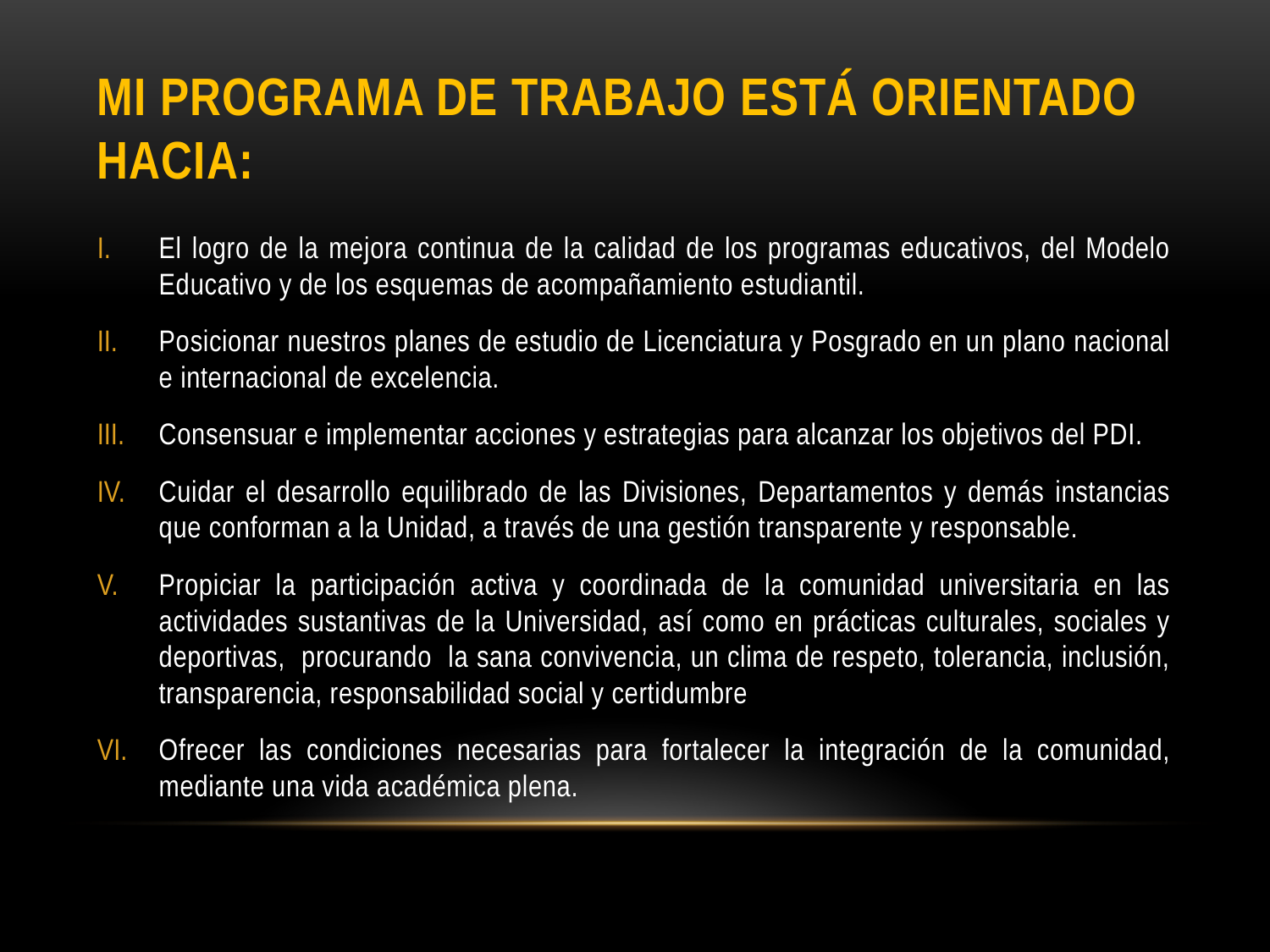

# Mi programa de trabajo está orientado hacia:
El logro de la mejora continua de la calidad de los programas educativos, del Modelo Educativo y de los esquemas de acompañamiento estudiantil.
Posicionar nuestros planes de estudio de Licenciatura y Posgrado en un plano nacional e internacional de excelencia.
Consensuar e implementar acciones y estrategias para alcanzar los objetivos del PDI.
Cuidar el desarrollo equilibrado de las Divisiones, Departamentos y demás instancias que conforman a la Unidad, a través de una gestión transparente y responsable.
Propiciar la participación activa y coordinada de la comunidad universitaria en las actividades sustantivas de la Universidad, así como en prácticas culturales, sociales y deportivas,  procurando  la sana convivencia, un clima de respeto, tolerancia, inclusión, transparencia, responsabilidad social y certidumbre
Ofrecer las condiciones necesarias para fortalecer la integración de la comunidad, mediante una vida académica plena.